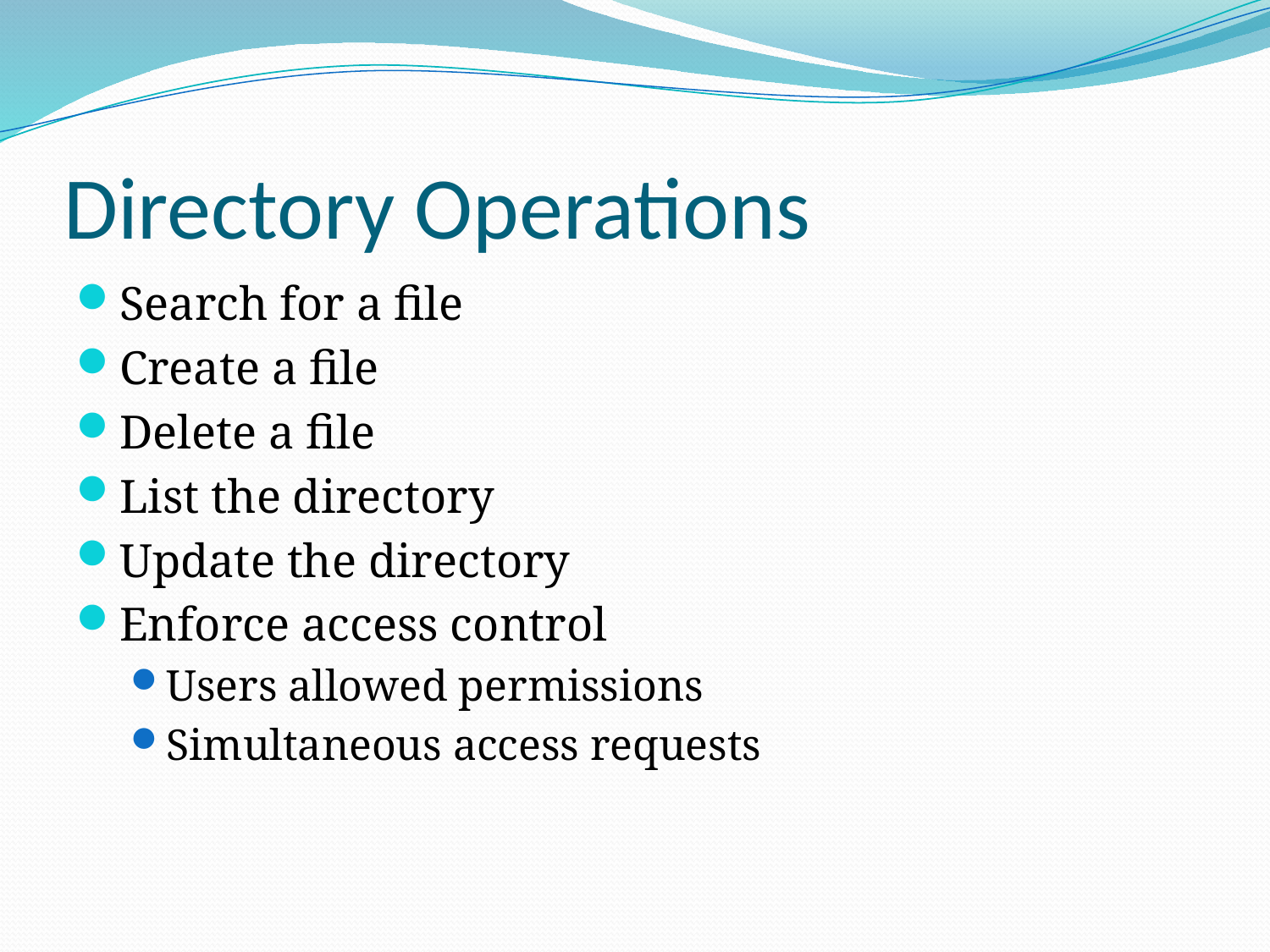

# Directory Operations
Search for a file
Create a file
Delete a file
List the directory
Update the directory
Enforce access control
Users allowed permissions
Simultaneous access requests